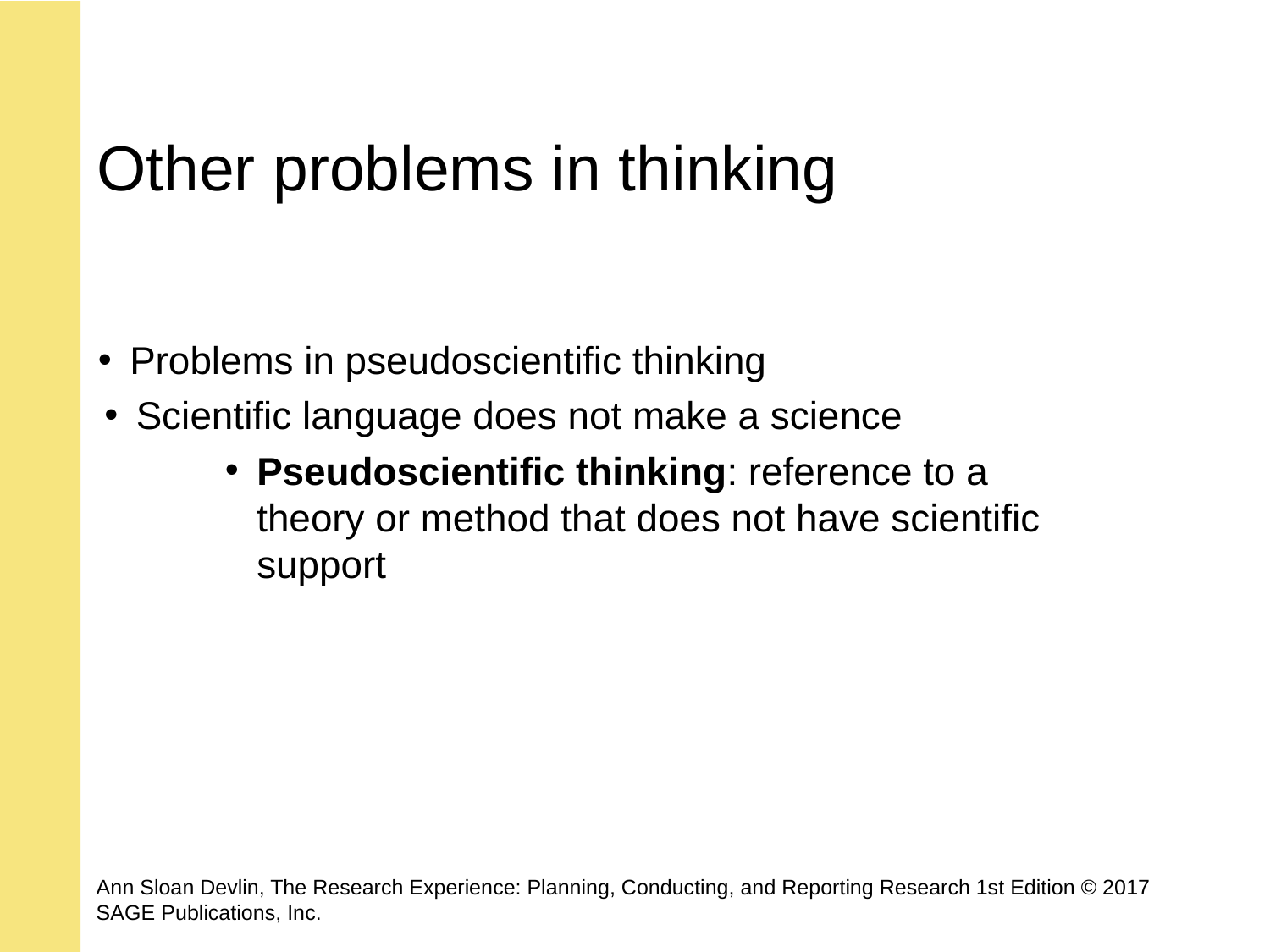

# Other problems in thinking
Problems in pseudoscientific thinking
Scientific language does not make a science
Pseudoscientific thinking: reference to a theory or method that does not have scientific support